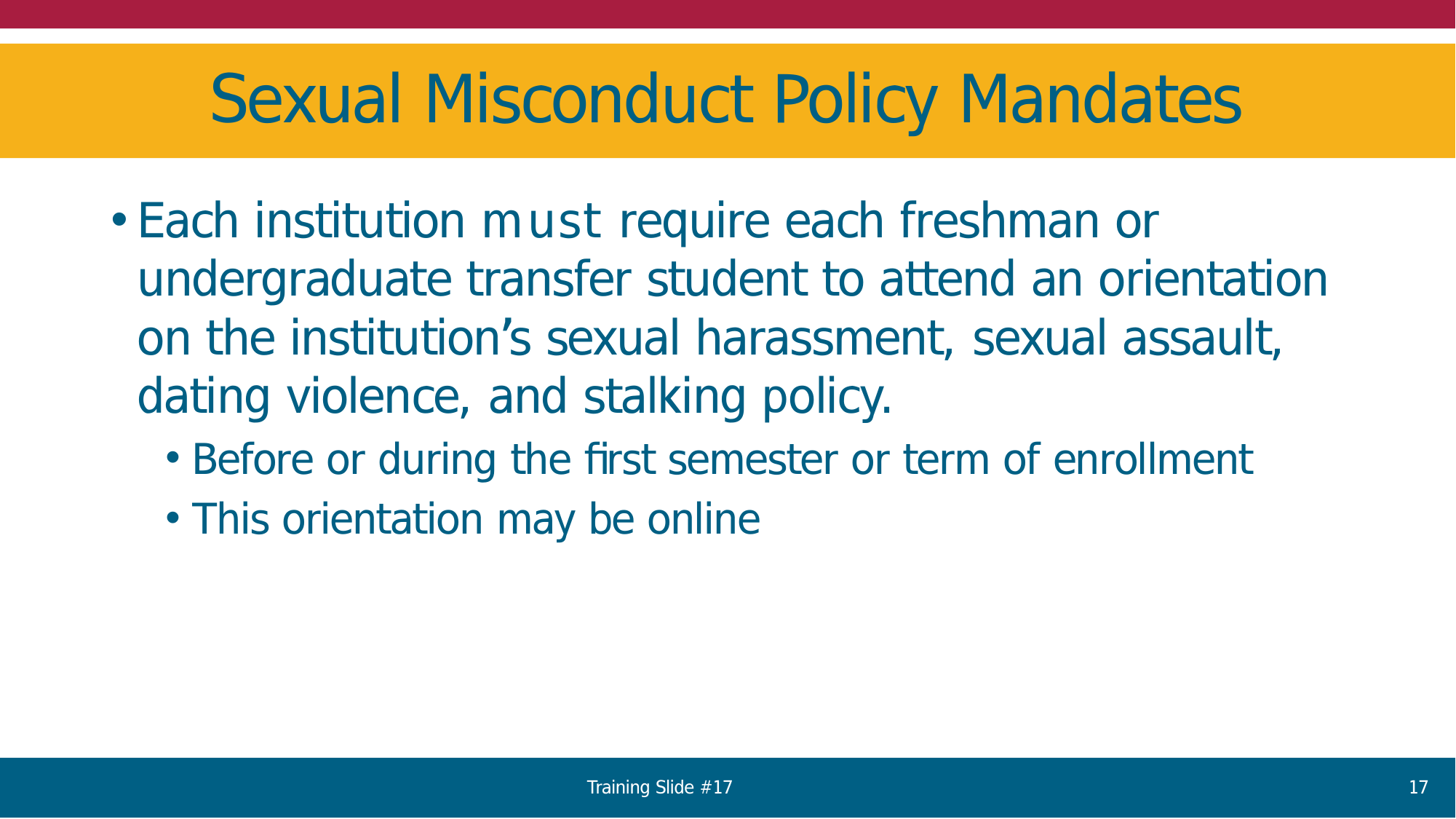

# Sexual Misconduct Policy Mandates
Each institution must require each freshman or undergraduate transfer student to attend an orientation on the institution’s sexual harassment, sexual assault, dating violence, and stalking policy.
Before or during the first semester or term of enrollment
This orientation may be online
Training Slide #17
17